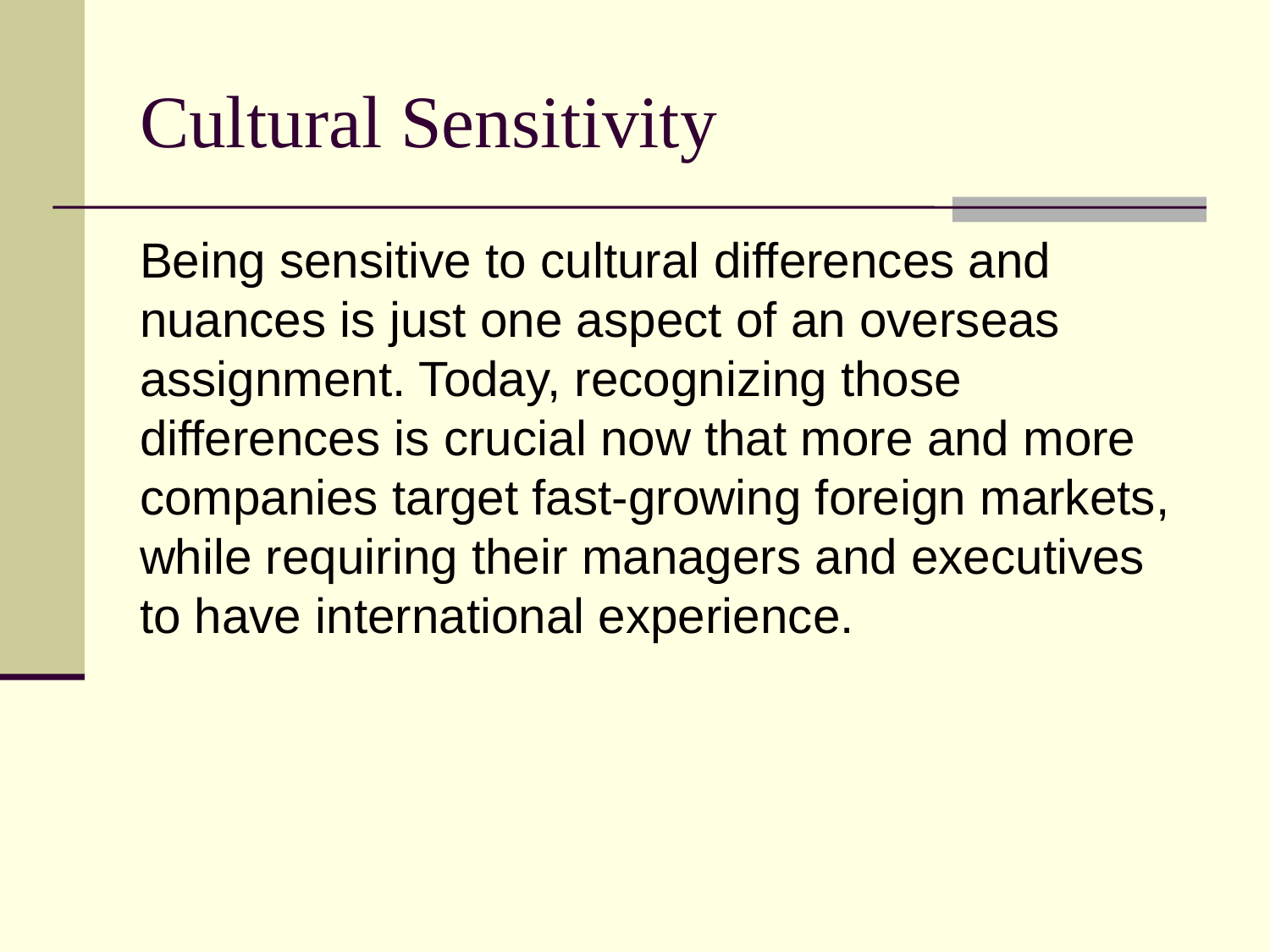

# Cultural Sensitivity
Being sensitive to cultural differences and nuances is just one aspect of an overseas assignment. Today, recognizing those differences is crucial now that more and more companies target fast-growing foreign markets, while requiring their managers and executives to have international experience.